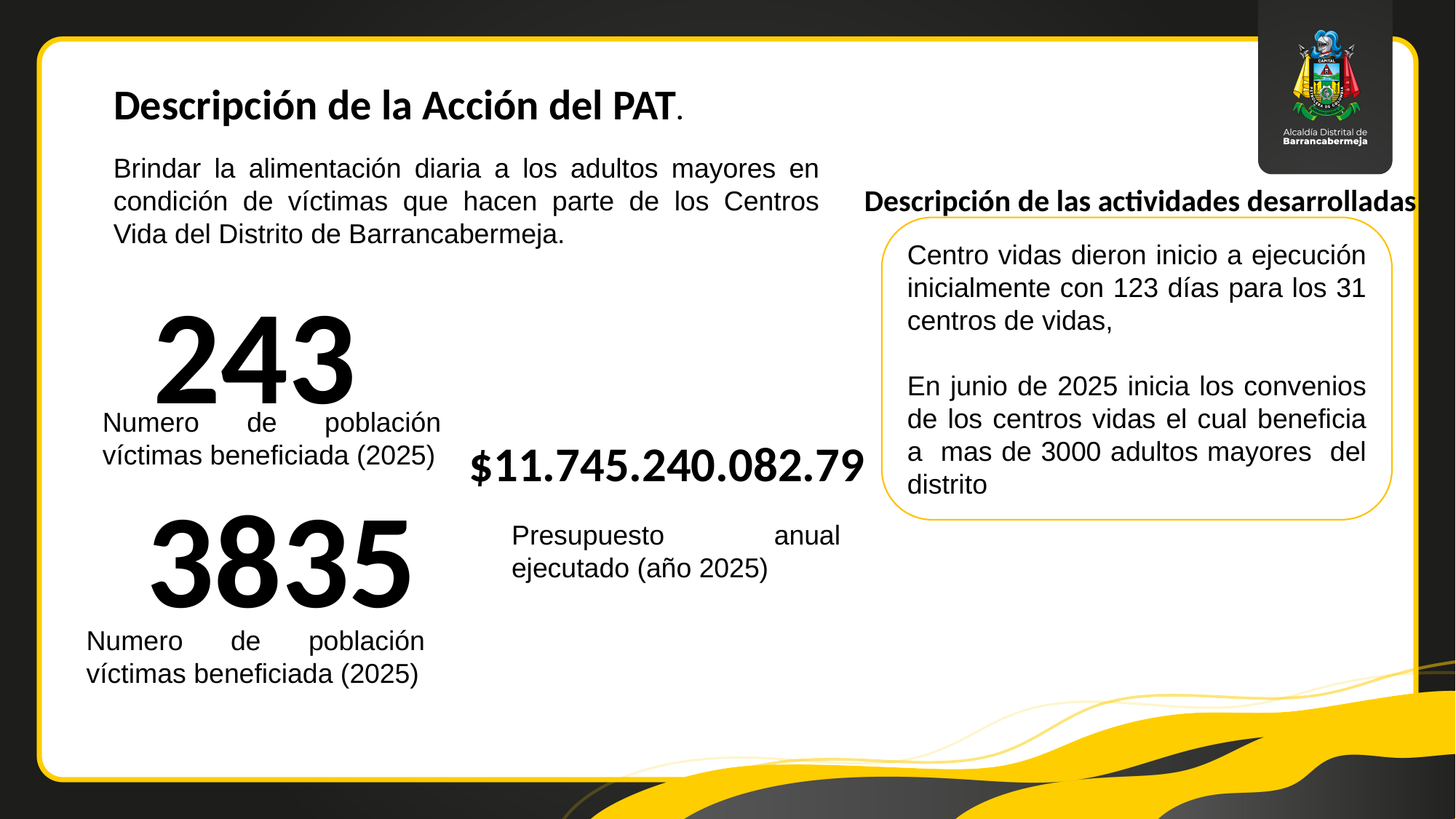

Descripción de la Acción del PAT.
Brindar la alimentación diaria a los adultos mayores en condición de víctimas que hacen parte de los Centros Vida del Distrito de Barrancabermeja.
Descripción de las actividades desarrolladas
Centro vidas dieron inicio a ejecución inicialmente con 123 días para los 31 centros de vidas,

En junio de 2025 inicia los convenios de los centros vidas el cual beneficia a  mas de 3000 adultos mayores  del distrito
243
Numero de población víctimas beneficiada (2025)
$11.745.240.082.79
3835
Presupuesto anual ejecutado (año 2025)
Numero de población víctimas beneficiada (2025)